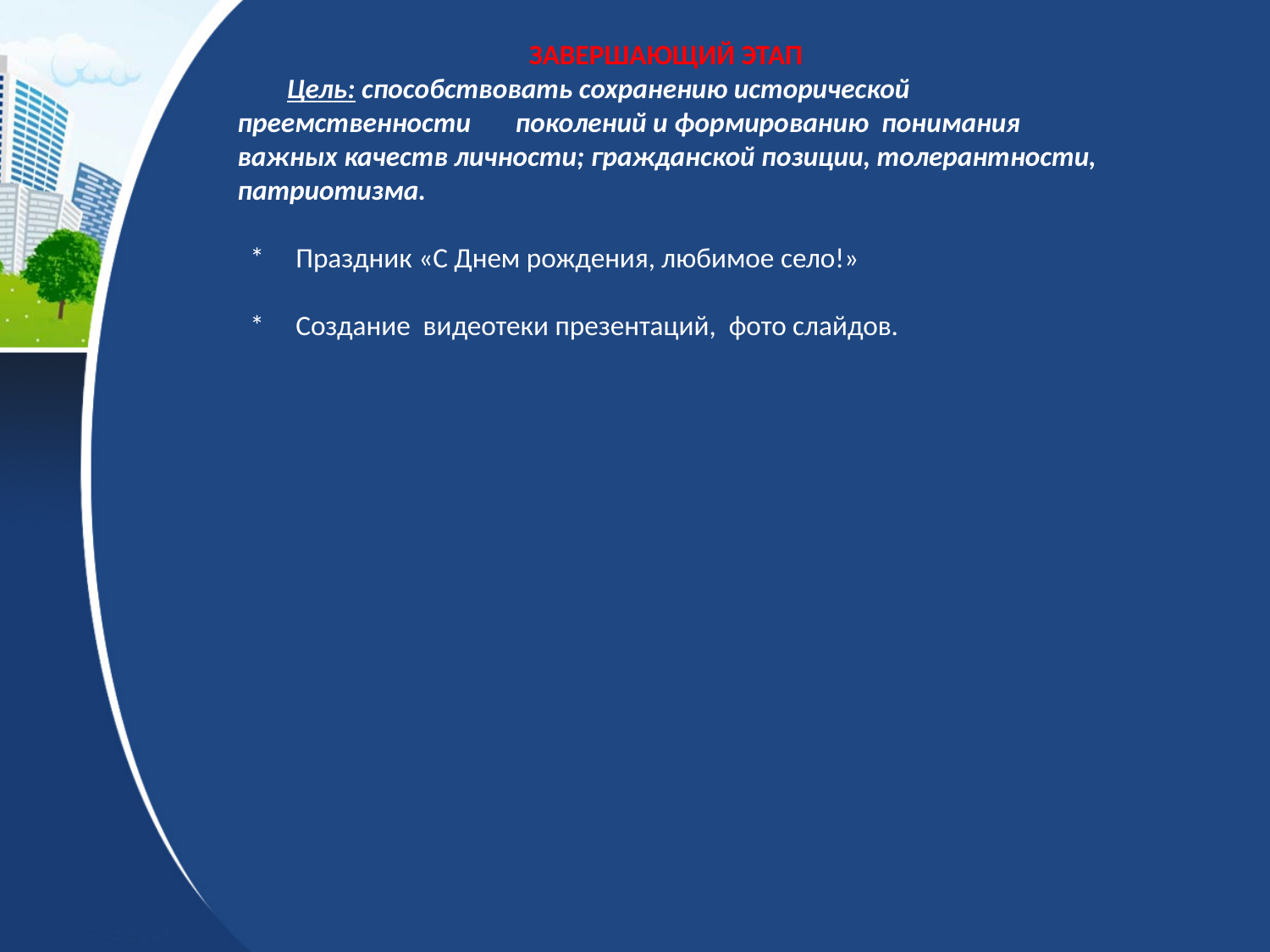

ЗАВЕРШАЮЩИЙ ЭТАП
         Цель: способствовать сохранению исторической преемственности       поколений и формированию  понимания важных качеств личности; гражданской позиции, толерантности,  патриотизма.

  *     Праздник «С Днем рождения, любимое село!»
  *     Создание  видеотеки презентаций,  фото слайдов.